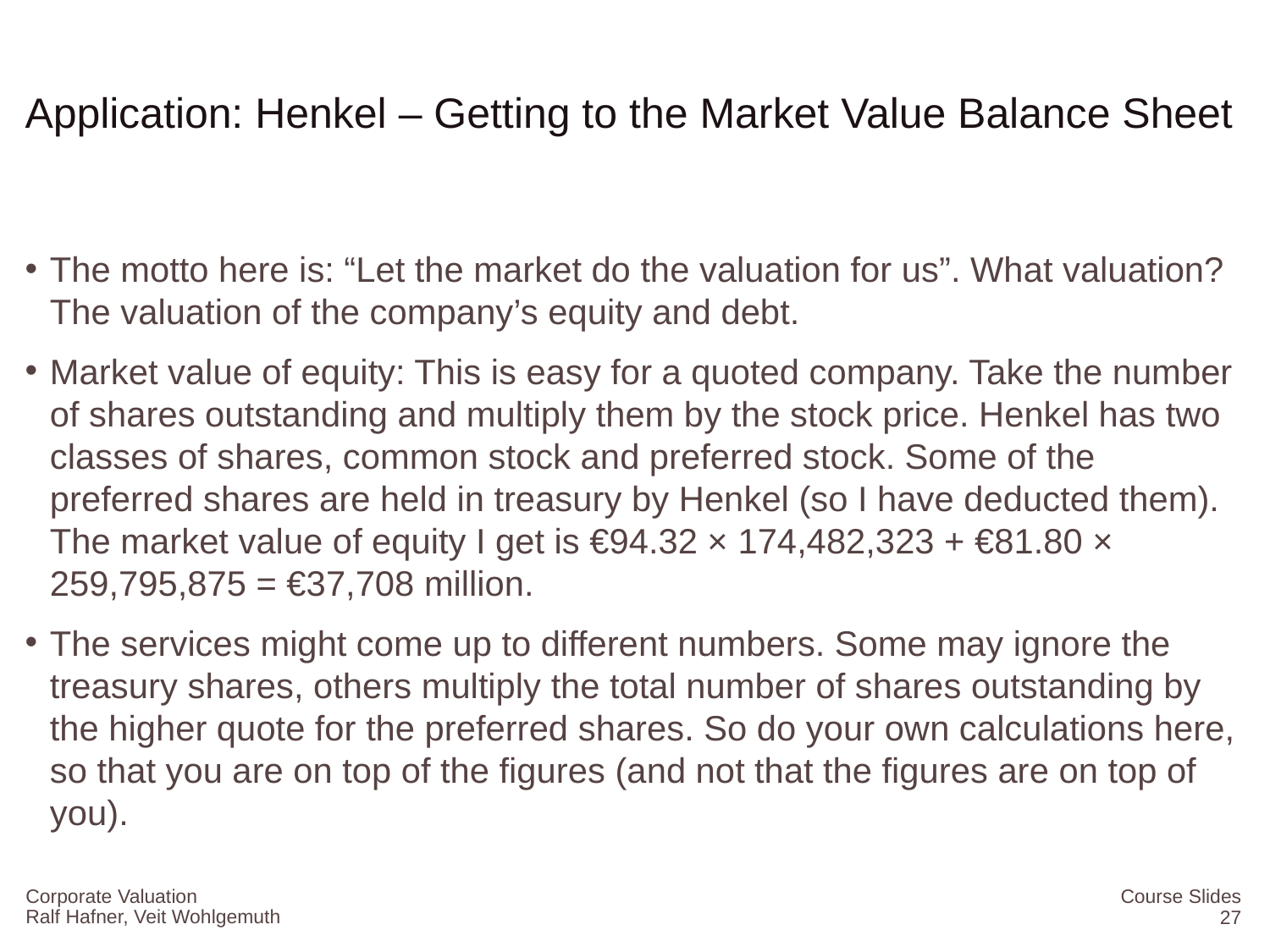

# Application: Henkel – Getting to the Market Value Balance Sheet
The motto here is: “Let the market do the valuation for us”. What valuation? The valuation of the company’s equity and debt.
Market value of equity: This is easy for a quoted company. Take the number of shares outstanding and multiply them by the stock price. Henkel has two classes of shares, common stock and preferred stock. Some of the preferred shares are held in treasury by Henkel (so I have deducted them). The market value of equity I get is €94.32 × 174,482,323 + €81.80 × 259,795,875 = €37,708 million.
The services might come up to different numbers. Some may ignore the treasury shares, others multiply the total number of shares outstanding by the higher quote for the preferred shares. So do your own calculations here, so that you are on top of the figures (and not that the figures are on top of you).

Corporate Valuation
Course Slides
27